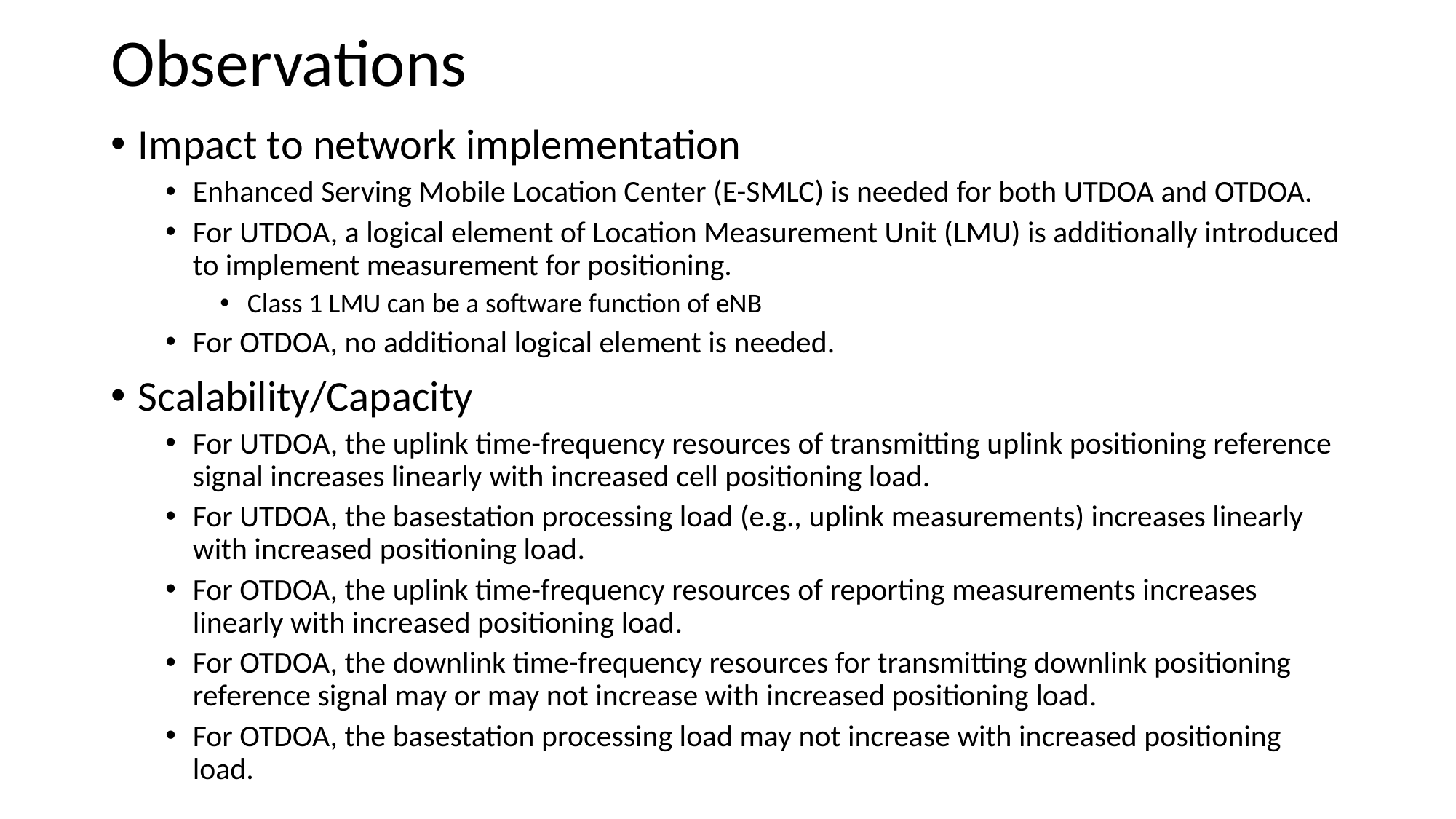

# Observations
Impact to network implementation
Enhanced Serving Mobile Location Center (E-SMLC) is needed for both UTDOA and OTDOA.
For UTDOA, a logical element of Location Measurement Unit (LMU) is additionally introduced to implement measurement for positioning.
Class 1 LMU can be a software function of eNB
For OTDOA, no additional logical element is needed.
Scalability/Capacity
For UTDOA, the uplink time-frequency resources of transmitting uplink positioning reference signal increases linearly with increased cell positioning load.
For UTDOA, the basestation processing load (e.g., uplink measurements) increases linearly with increased positioning load.
For OTDOA, the uplink time-frequency resources of reporting measurements increases linearly with increased positioning load.
For OTDOA, the downlink time-frequency resources for transmitting downlink positioning reference signal may or may not increase with increased positioning load.
For OTDOA, the basestation processing load may not increase with increased positioning load.